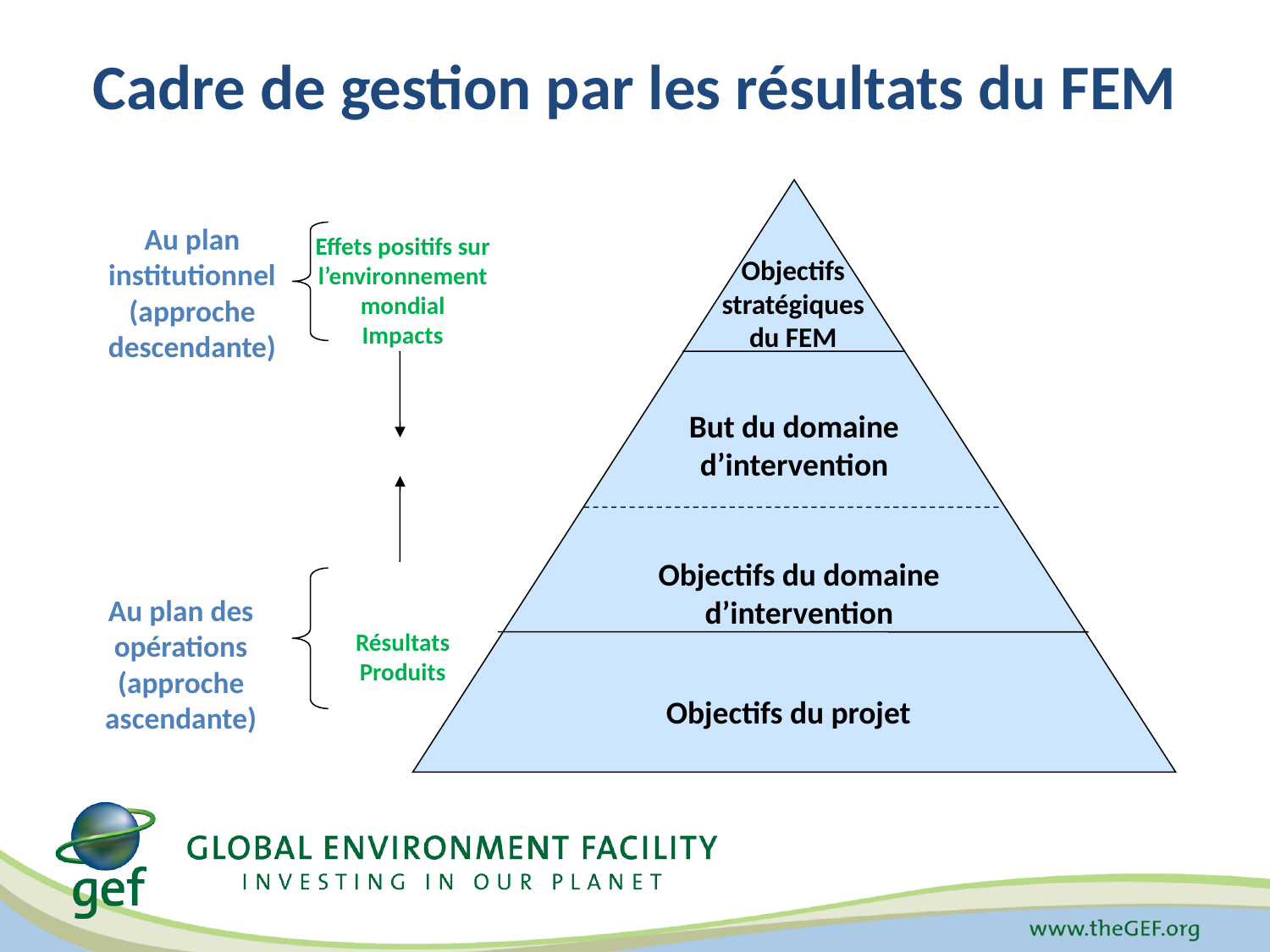

# Cadre de gestion par les résultats du FEM

Objectifs stratégiques du FEM

But du domaine d’intervention

Objectifs du domaine d’intervention

Objectifs du projet

Au plan institutionnel
(approche descendante)

Effets positifs sur l’environnement mondial
Impacts

Résultats
Produits

Au plan des opérations
(approche ascendante)